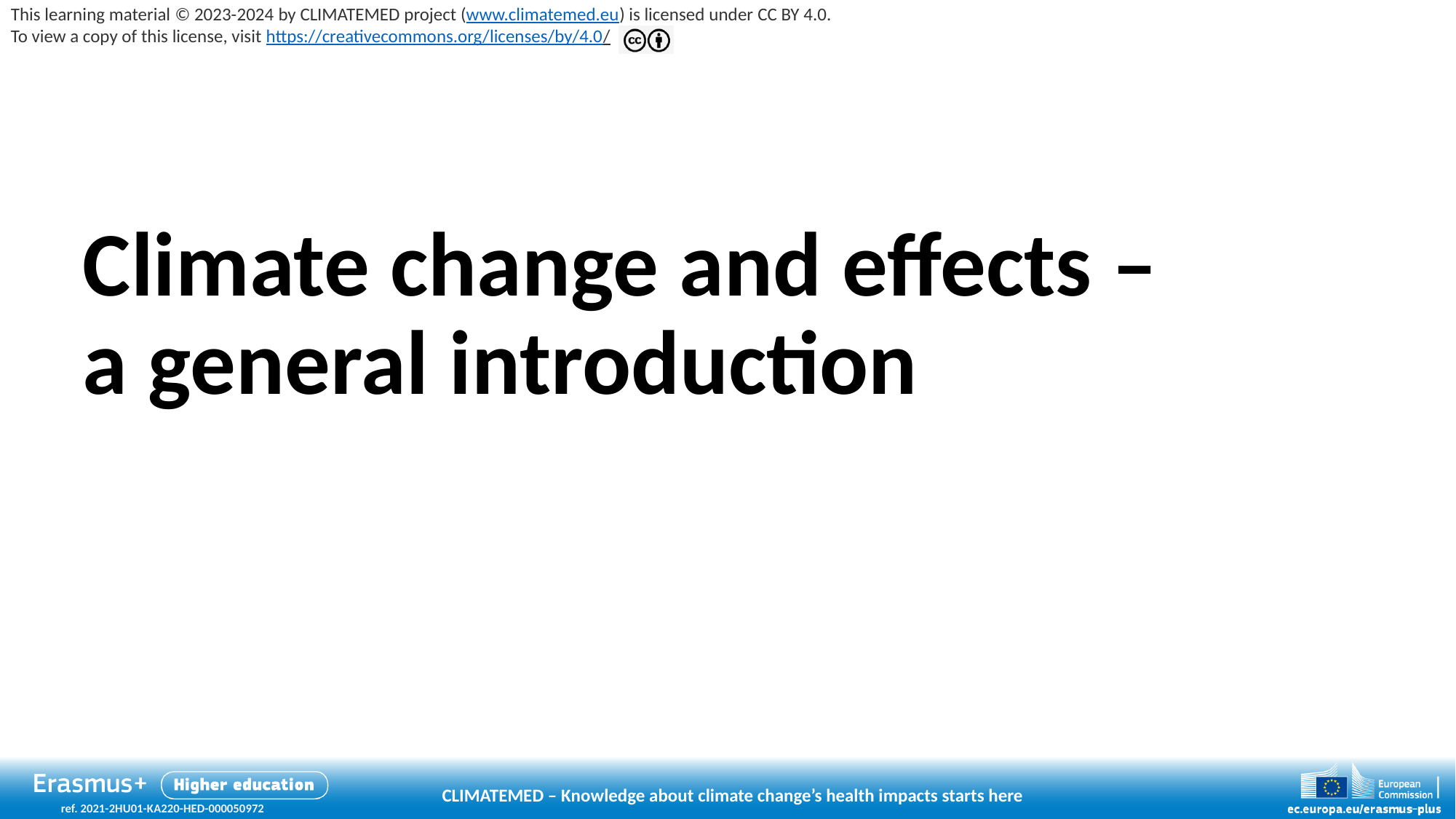

# Climate change and effects – a general introduction